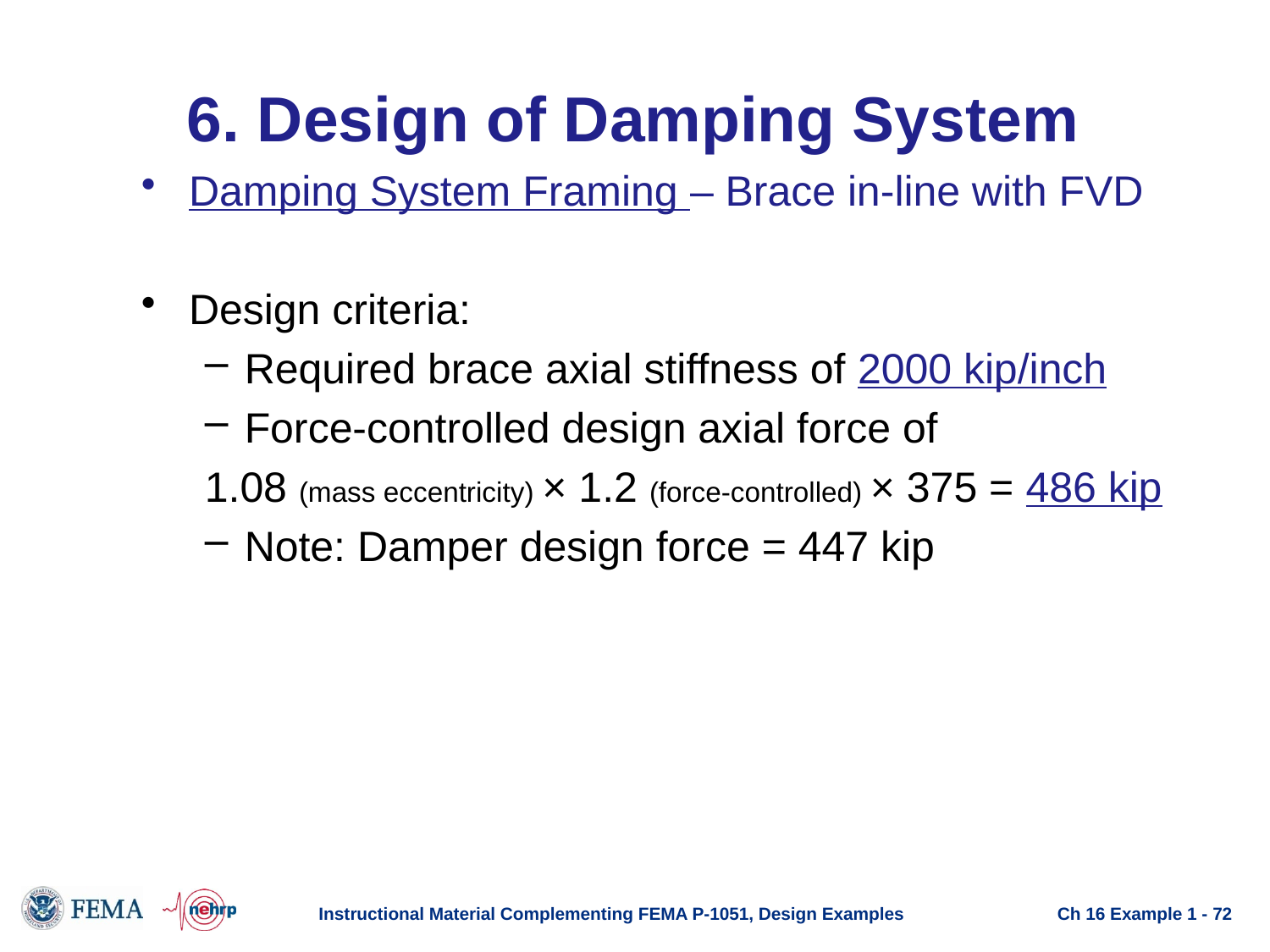

# 6. Design of Damping System
Damping System Framing – Brace in-line with FVD

Design criteria:
Required brace axial stiffness of 2000 kip/inch
Force-controlled design axial force of
1.08 (mass eccentricity) × 1.2 (force-controlled) × 375 = 486 kip
Note: Damper design force = 447 kip
Instructional Material Complementing FEMA P-1051, Design Examples
Ch 16 Example 1 - 72